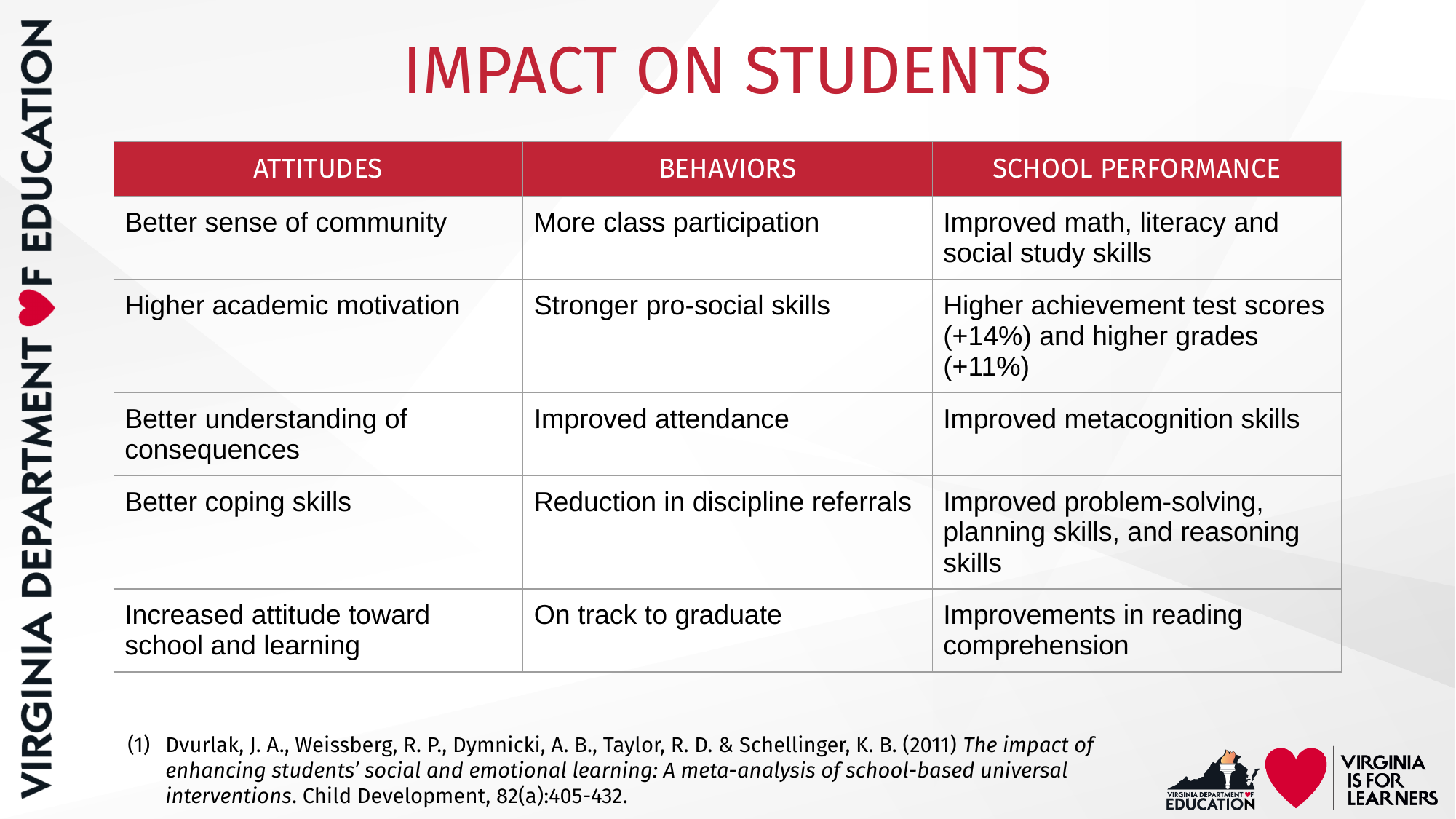

# IMPACT ON STUDENTS
| ATTITUDES | BEHAVIORS | SCHOOL PERFORMANCE |
| --- | --- | --- |
| Better sense of community | More class participation | Improved math, literacy and social study skills |
| Higher academic motivation | Stronger pro-social skills | Higher achievement test scores (+14%) and higher grades (+11%) |
| Better understanding of consequences | Improved attendance | Improved metacognition skills |
| Better coping skills | Reduction in discipline referrals | Improved problem-solving, planning skills, and reasoning skills |
| Increased attitude toward school and learning | On track to graduate | Improvements in reading comprehension |
Dvurlak, J. A., Weissberg, R. P., Dymnicki, A. B., Taylor, R. D. & Schellinger, K. B. (2011) The impact of enhancing students’ social and emotional learning: A meta-analysis of school-based universal interventions. Child Development, 82(a):405-432.